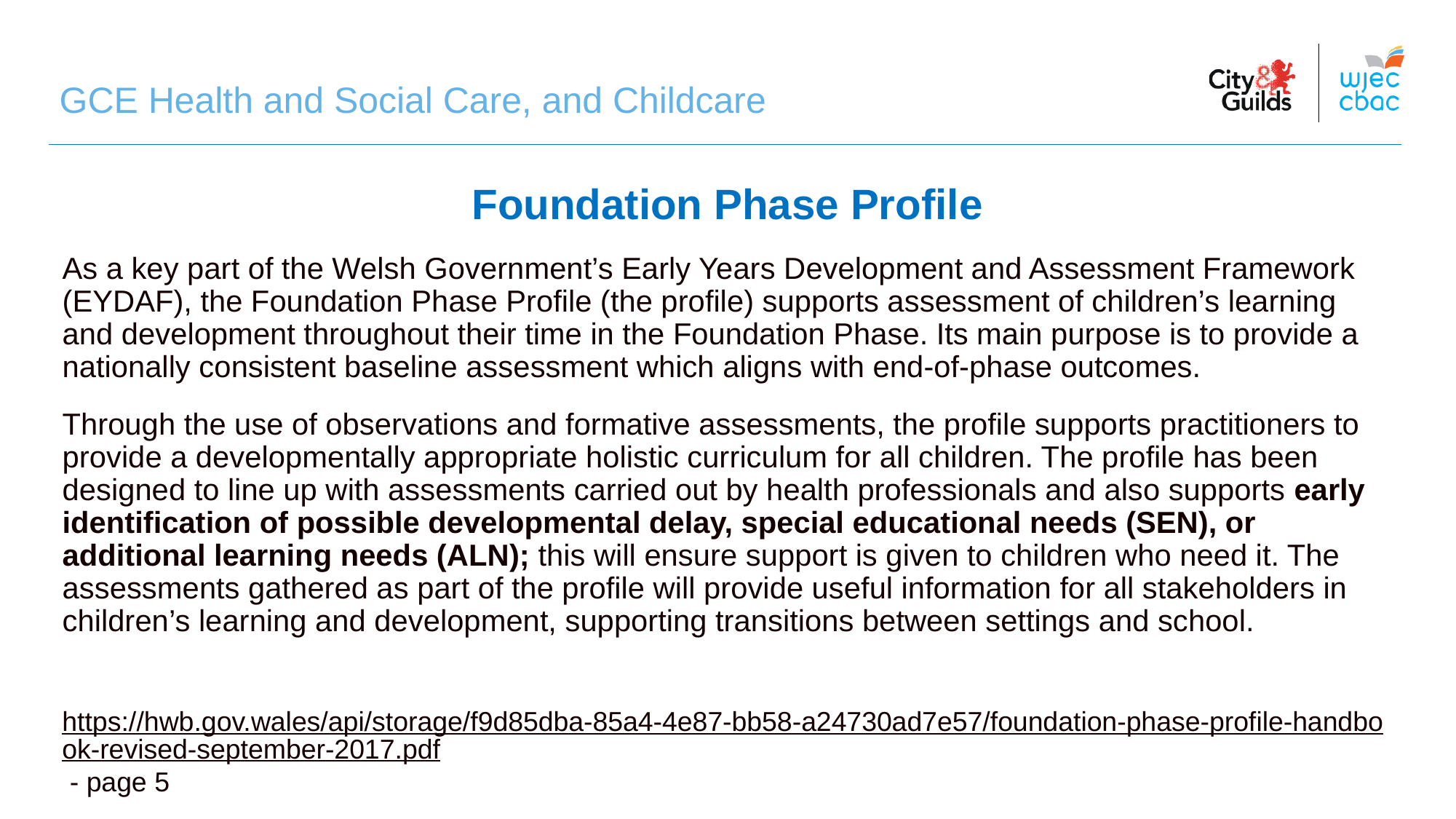

# GCE Health and Social Care, and Childcare
Foundation Phase Profile
As a key part of the Welsh Government’s Early Years Development and Assessment Framework (EYDAF), the Foundation Phase Profile (the profile) supports assessment of children’s learning and development throughout their time in the Foundation Phase. Its main purpose is to provide a nationally consistent baseline assessment which aligns with end-of-phase outcomes.
Through the use of observations and formative assessments, the profile supports practitioners to provide a developmentally appropriate holistic curriculum for all children. The profile has been designed to line up with assessments carried out by health professionals and also supports early identification of possible developmental delay, special educational needs (SEN), or additional learning needs (ALN); this will ensure support is given to children who need it. The assessments gathered as part of the profile will provide useful information for all stakeholders in children’s learning and development, supporting transitions between settings and school.
https://hwb.gov.wales/api/storage/f9d85dba-85a4-4e87-bb58-a24730ad7e57/foundation-phase-profile-handbook-revised-september-2017.pdf - page 5